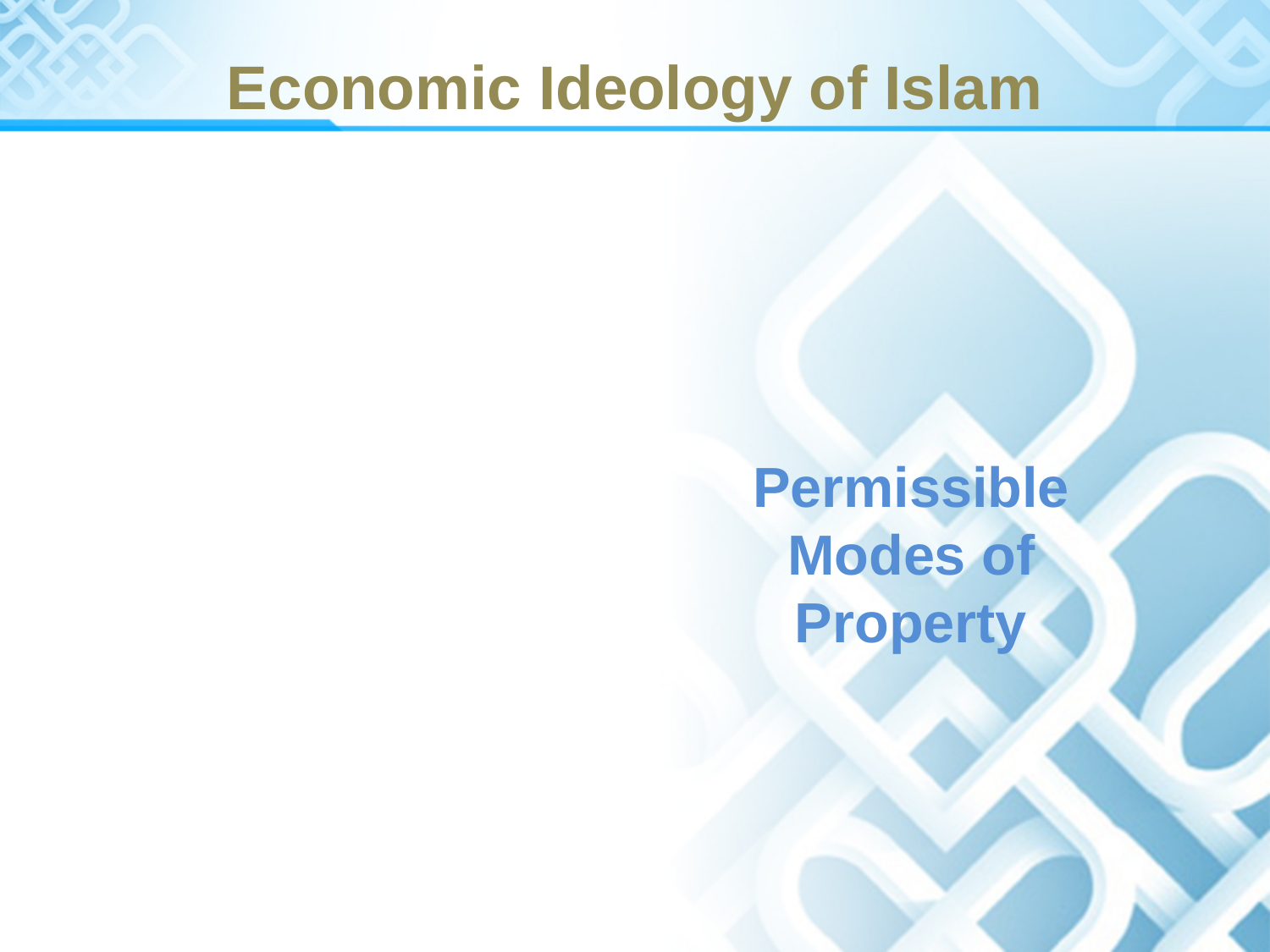

# Economic Ideology of Islam
Permissible Modes of Property